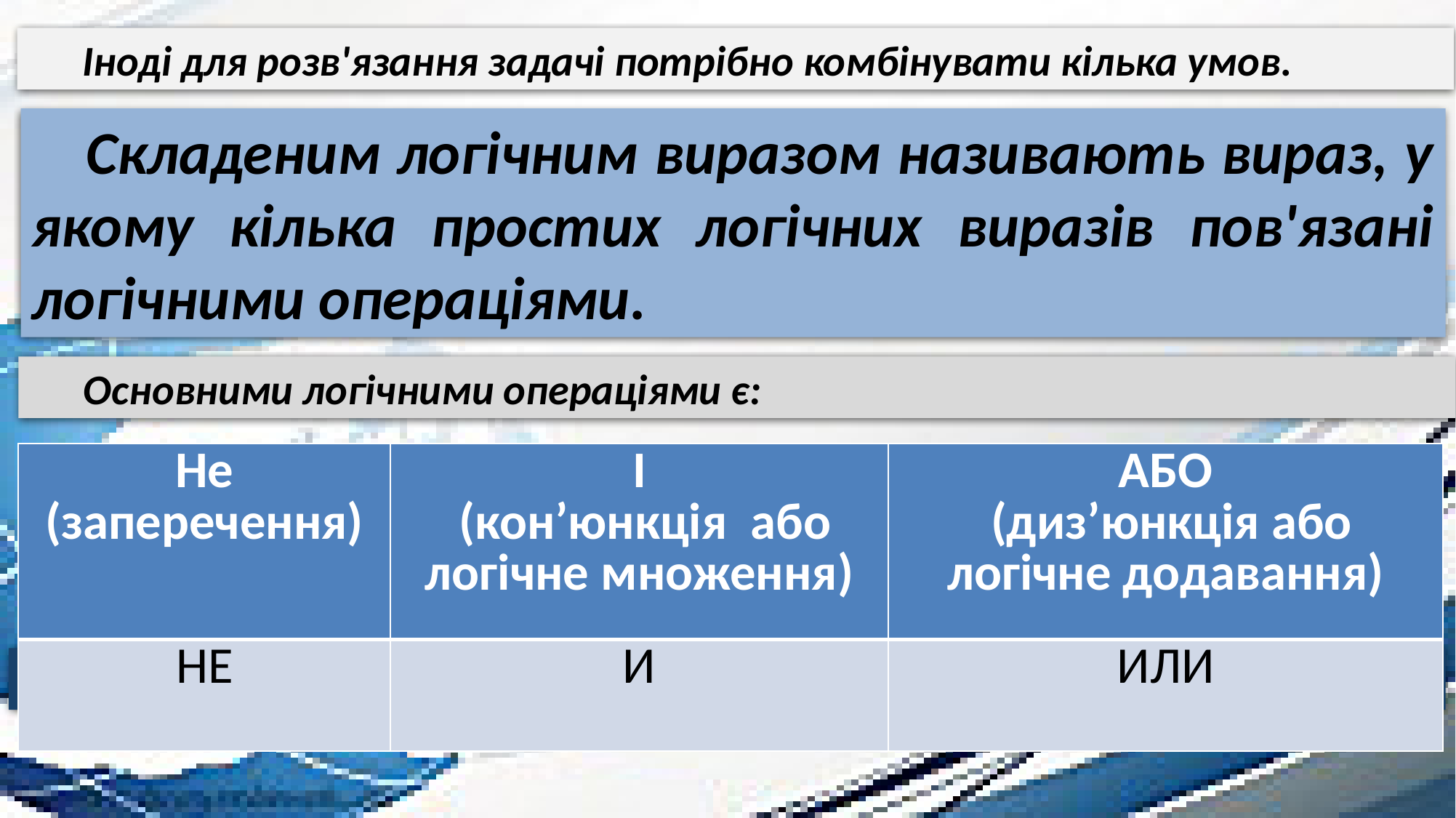

Іноді для розв'язання задачі потрібно комбінувати кілька умов.
Складеним логічним виразом називають вираз, у якому кілька простих логічних виразів пов'язані логічними операціями.
Основними логічними операціями є:
| Не (заперечення) | І (кон’юнкція або логічне множення) | АБО (диз’юнкція або логічне додавання) |
| --- | --- | --- |
| НЕ | И | ИЛИ |
В Excel вони реалізуються за допомогою функцій: